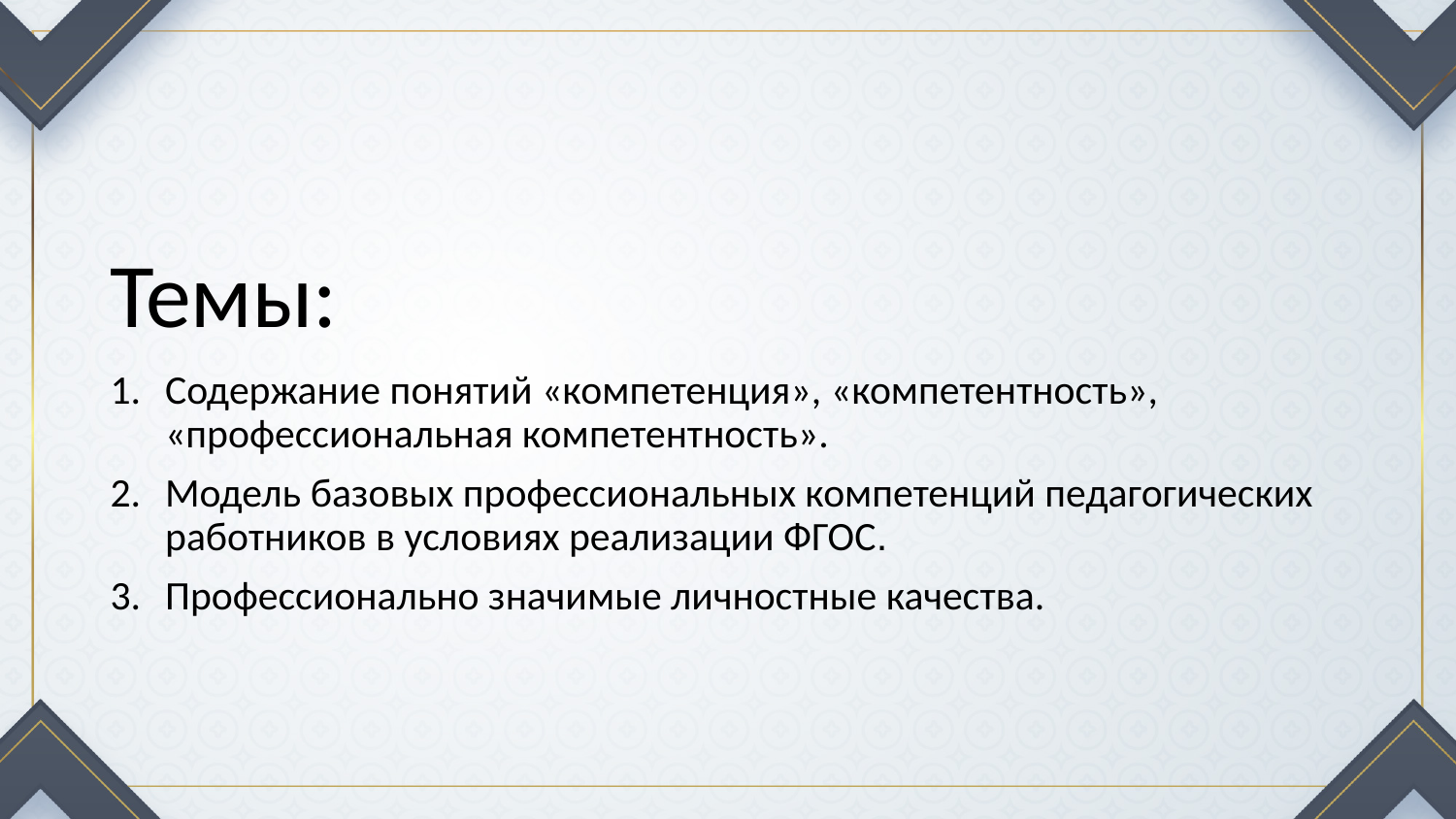

# Темы:
Содержание понятий «компетенция», «компетентность», «профессиональная компетентность».
Модель базовых профессиональных компетенций педагогических работников в условиях реализации ФГОС.
Профессионально значимые личностные качества.